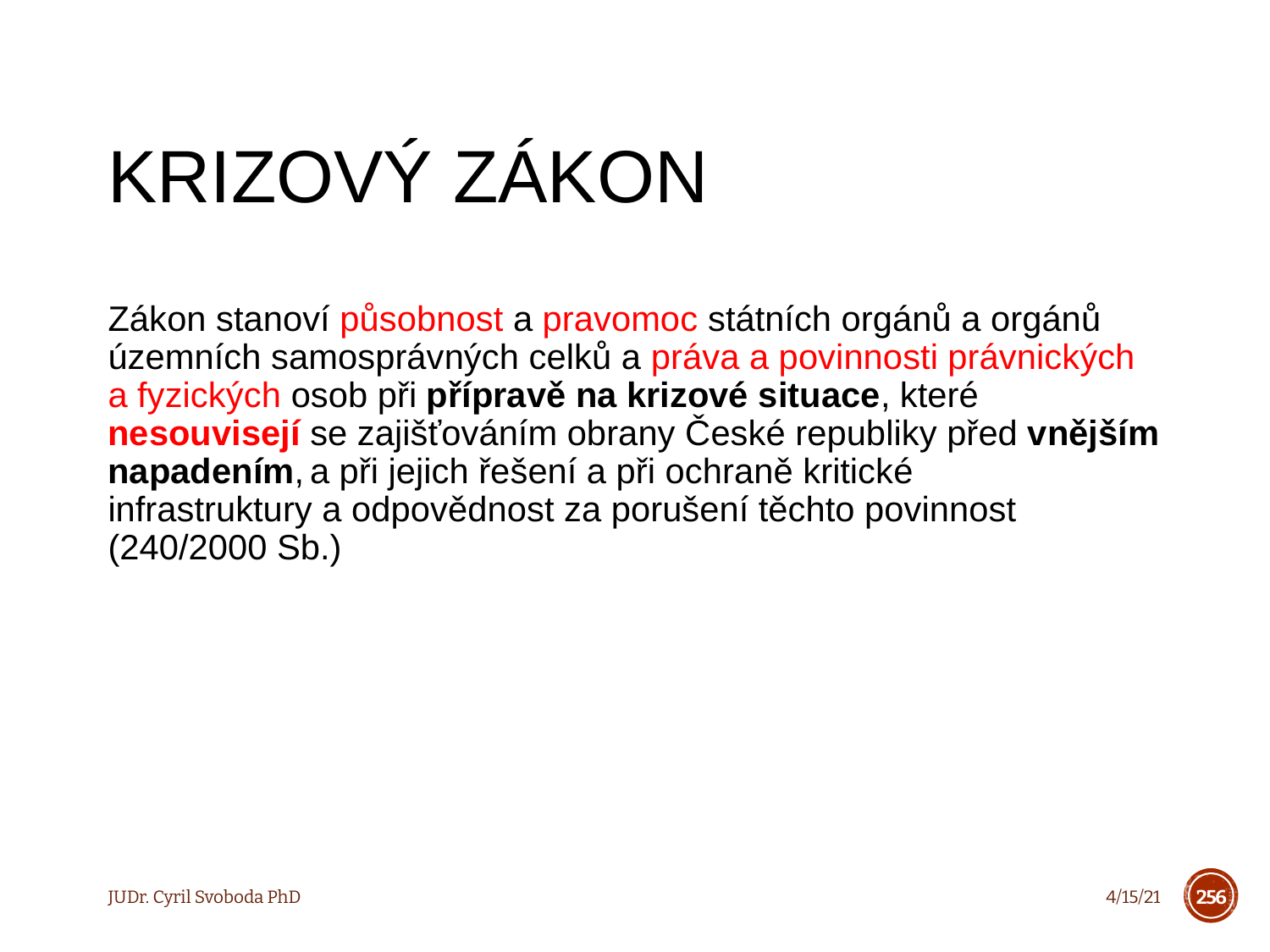

# Krizový zákon
Zákon stanoví působnost a pravomoc státních orgánů a orgánů územních samosprávných celků a práva a povinnosti právnických a fyzických osob při přípravě na krizové situace, které nesouvisejí se zajišťováním obrany České republiky před vnějším napadením, a při jejich řešení a při ochraně kritické infrastruktury a odpovědnost za porušení těchto povinnost (240/2000 Sb.)
JUDr. Cyril Svoboda PhD
4/15/21
256